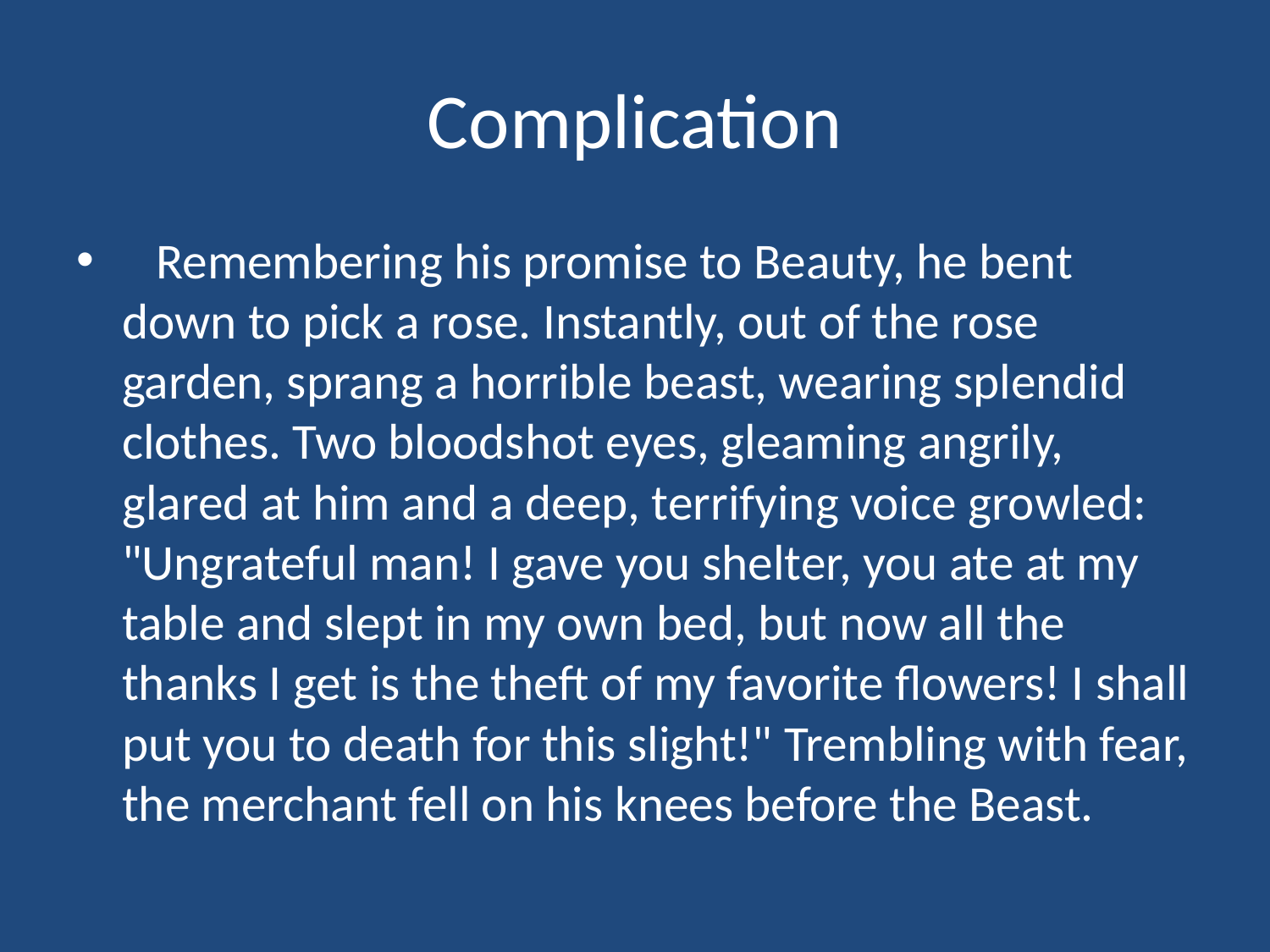

# Complication
   Remembering his promise to Beauty, he bent down to pick a rose. Instantly, out of the rose garden, sprang a horrible beast, wearing splendid clothes. Two bloodshot eyes, gleaming angrily, glared at him and a deep, terrifying voice growled: "Ungrateful man! I gave you shelter, you ate at my table and slept in my own bed, but now all the thanks I get is the theft of my favorite flowers! I shall put you to death for this slight!" Trembling with fear, the merchant fell on his knees before the Beast.